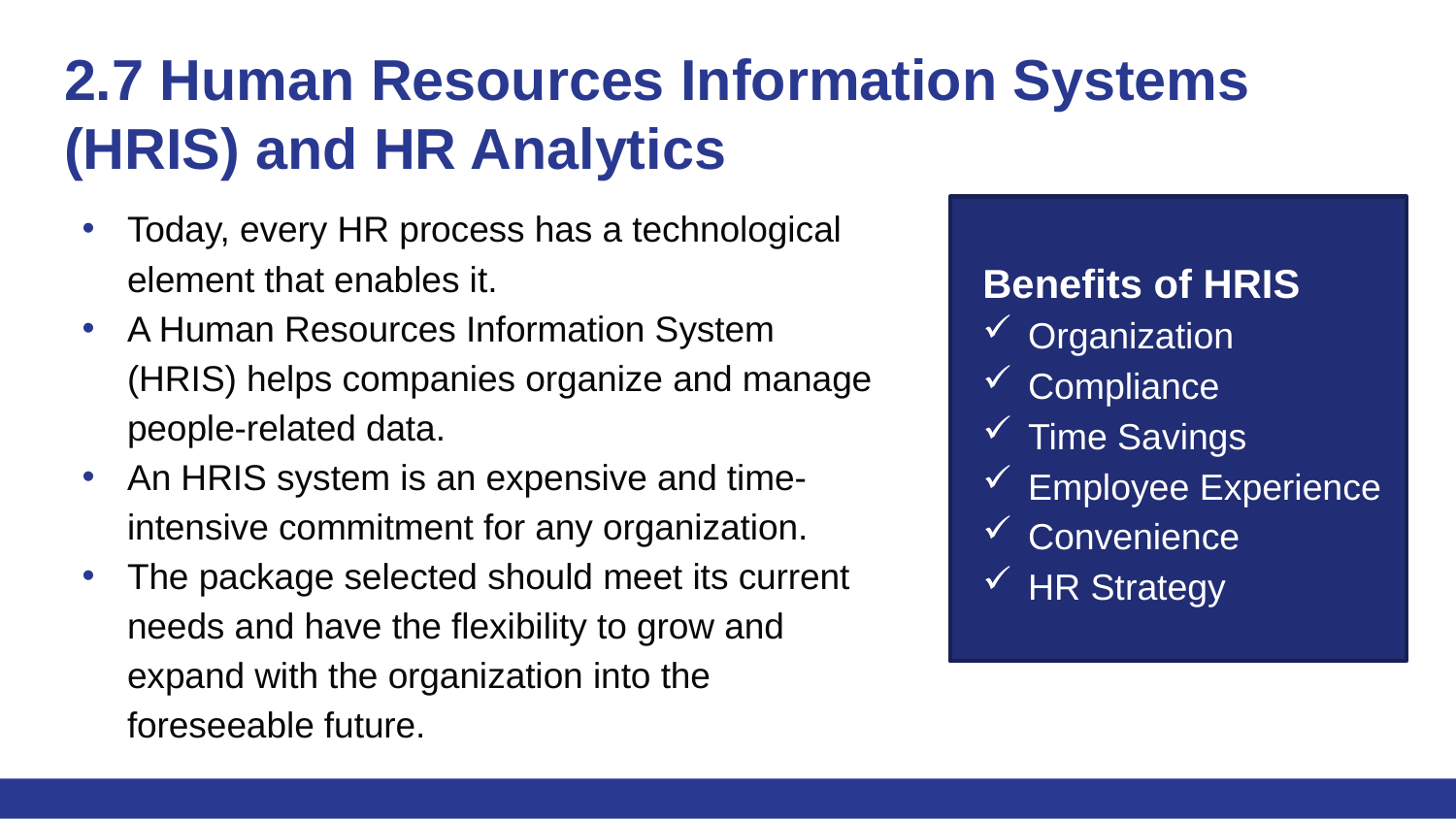

# 2.7 Human Resources Information Systems (HRIS) and HR Analytics
Today, every HR process has a technological element that enables it.
A Human Resources Information System  (HRIS) helps companies organize and manage people-related data.
An HRIS system is an expensive and time-intensive commitment for any organization.
The package selected should meet its current needs and have the flexibility to grow and expand with the organization into the foreseeable future.

Benefits of HRIS
Organization
Compliance
Time Savings
Employee Experience
Convenience
HR Strategy